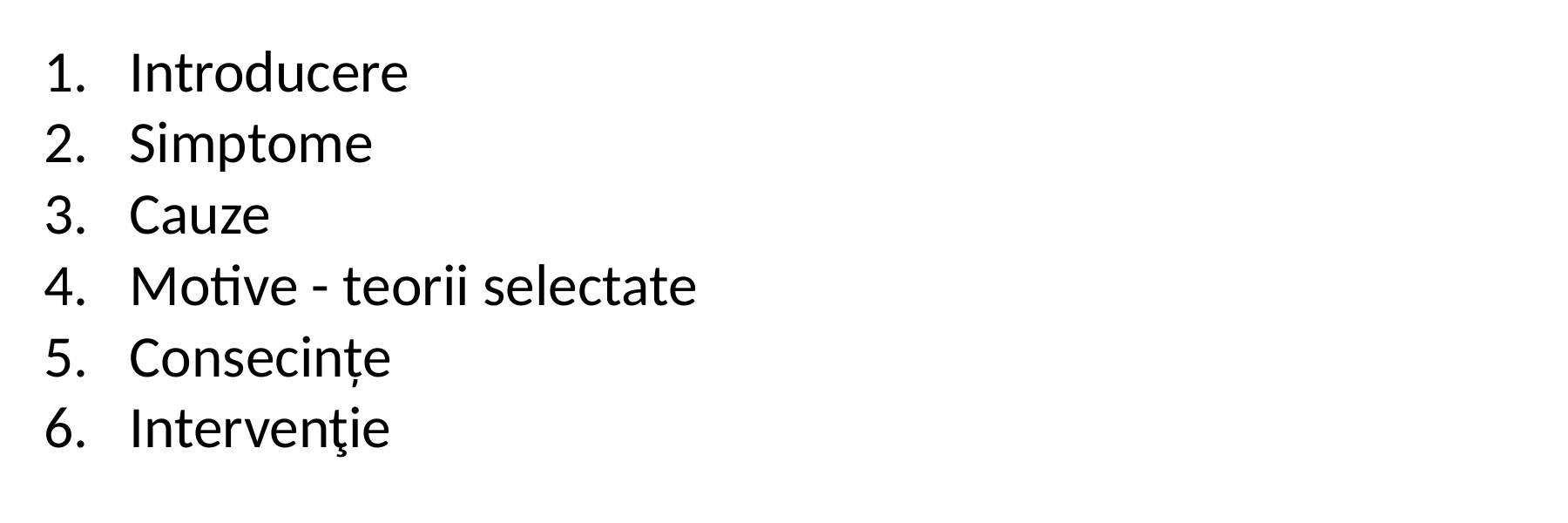

Introducere
Simptome
Cauze
Motive - teorii selectate
Consecințe
Intervenţie